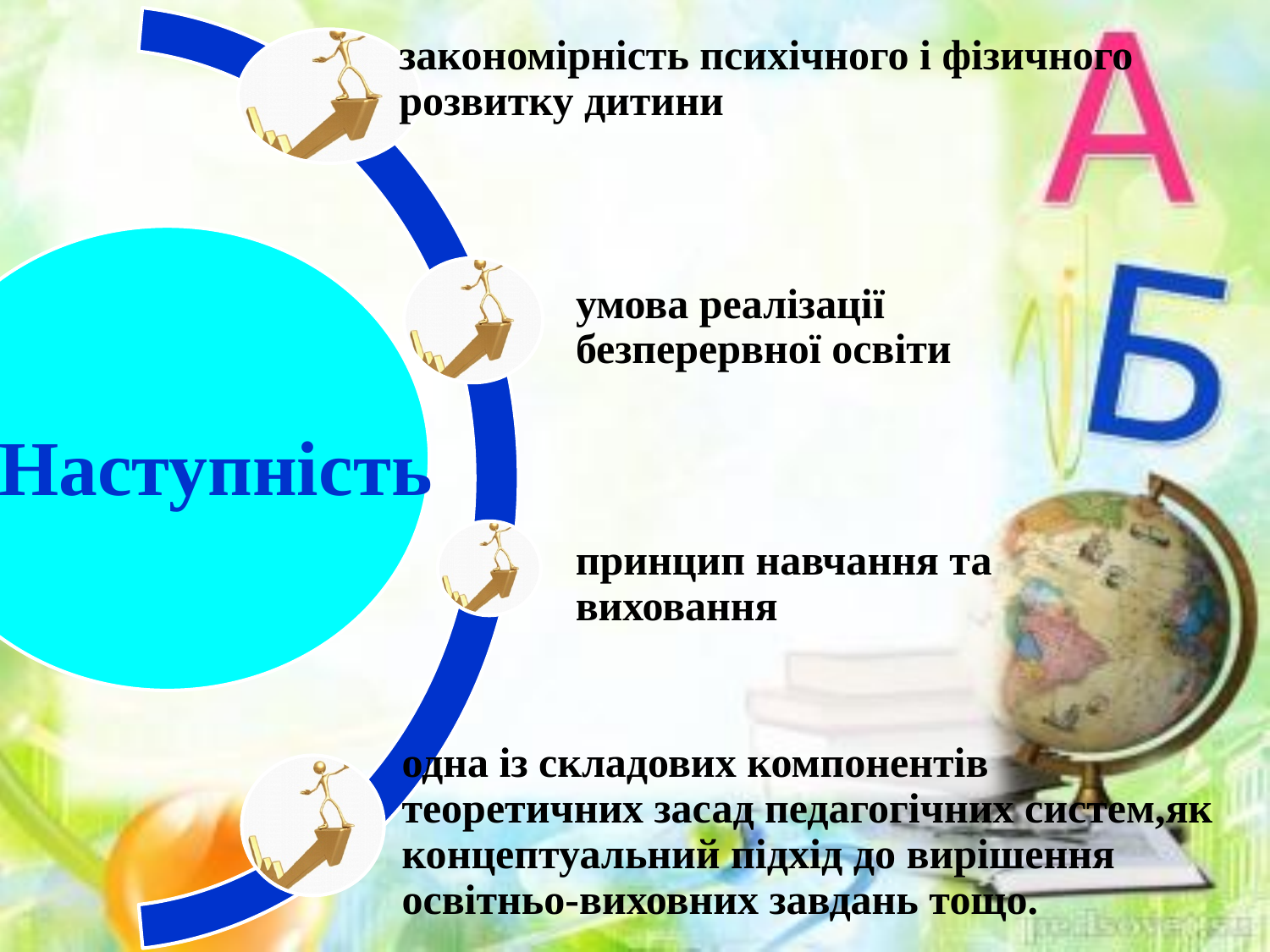

умова реалізації безперервної освіти
принцип навчання та виховання
одна із складових компонентів теоретичних засад педагогічних систем,як концептуальний підхід до вирішення освітньо-виховних завдань тощо.
закономірність психічного і фізичного розвитку дитини

Наступність